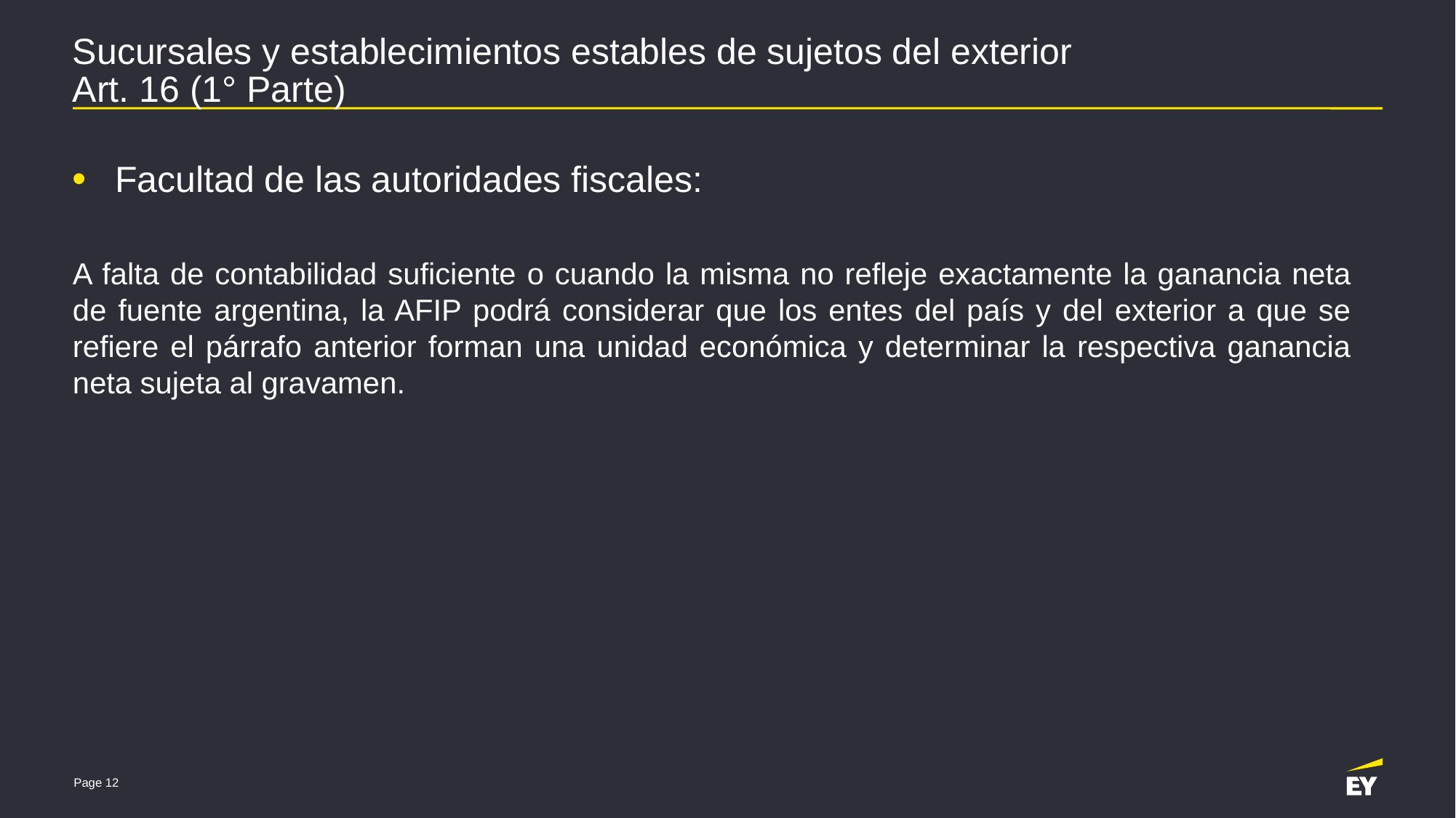

# Sucursales y establecimientos estables de sujetos del exterior Art. 16 (1° Parte)
Facultad de las autoridades fiscales:

A falta de contabilidad suficiente o cuando la misma no refleje exactamente la ganancia neta de fuente argentina, la AFIP podrá considerar que los entes del país y del exterior a que se refiere el párrafo anterior forman una unidad económica y determinar la respectiva ganancia neta sujeta al gravamen.
Page 12